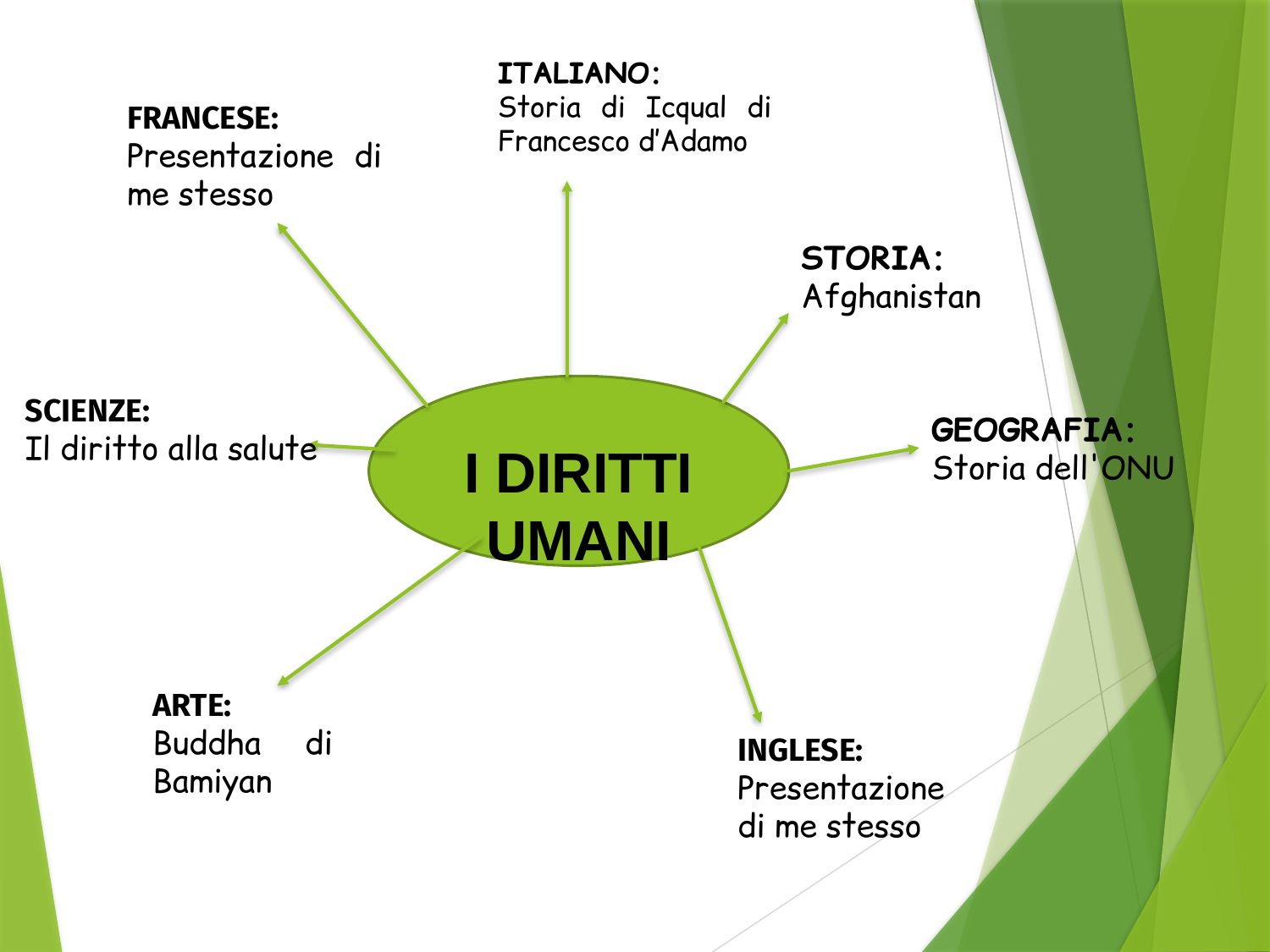

ITALIANO:
Storia di Icqual di  Francesco d’Adamo

FRANCESE:
Presentazione di me stesso
STORIA:
Afghanistan

SCIENZE:
Il diritto alla salute
GEOGRAFIA:
Storia dell'ONU
I DIRITTI UMANI
ARTE:
Buddha di Bamiyan
INGLESE:
Presentazione di me stesso